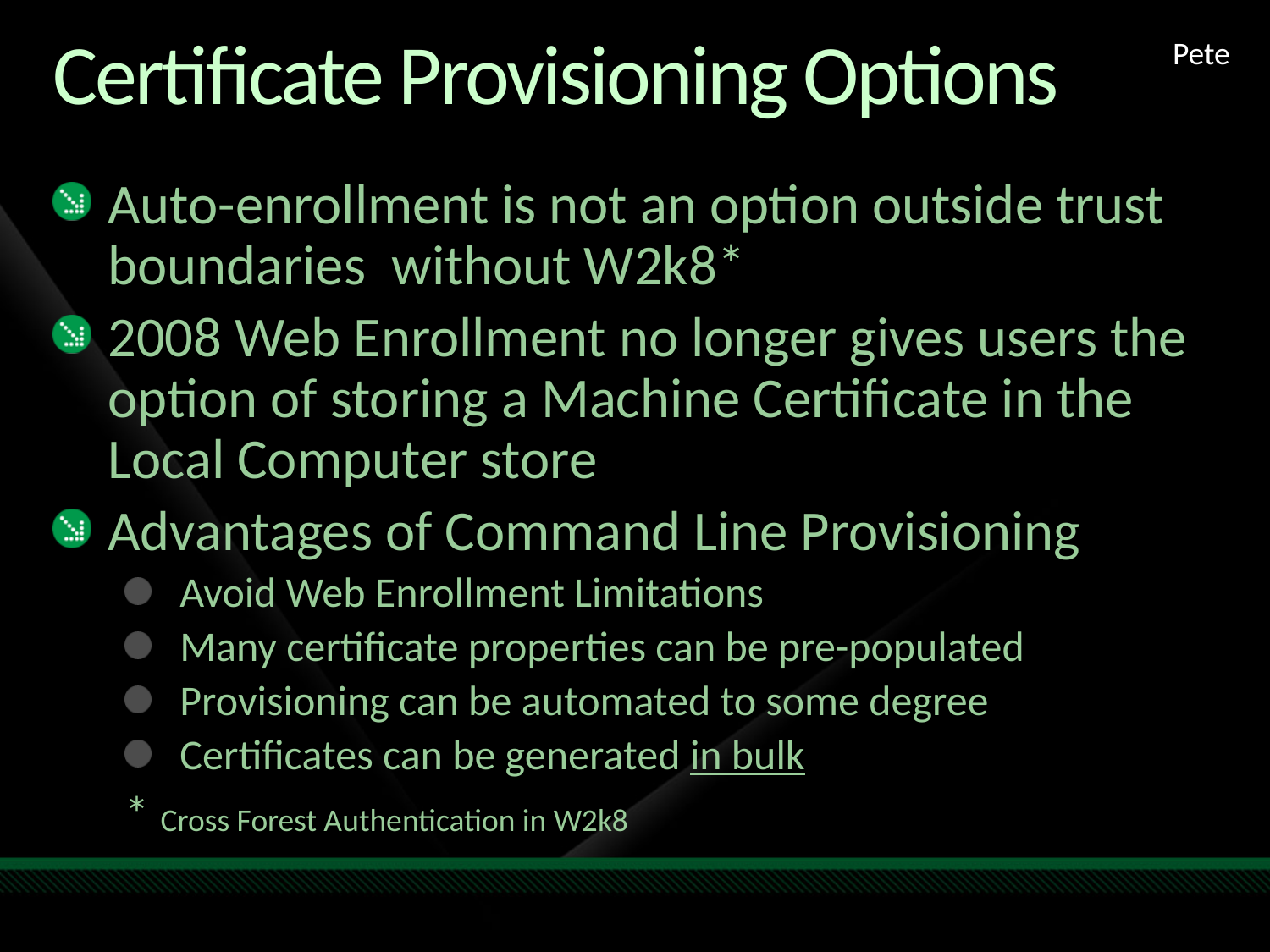

Pete
# Certificate Provisioning Options
Auto-enrollment is not an option outside trust boundaries  without W2k8*
2008 Web Enrollment no longer gives users the option of storing a Machine Certificate in the Local Computer store
Advantages of Command Line Provisioning
Avoid Web Enrollment Limitations
Many certificate properties can be pre-populated
Provisioning can be automated to some degree
Certificates can be generated in bulk
* Cross Forest Authentication in W2k8